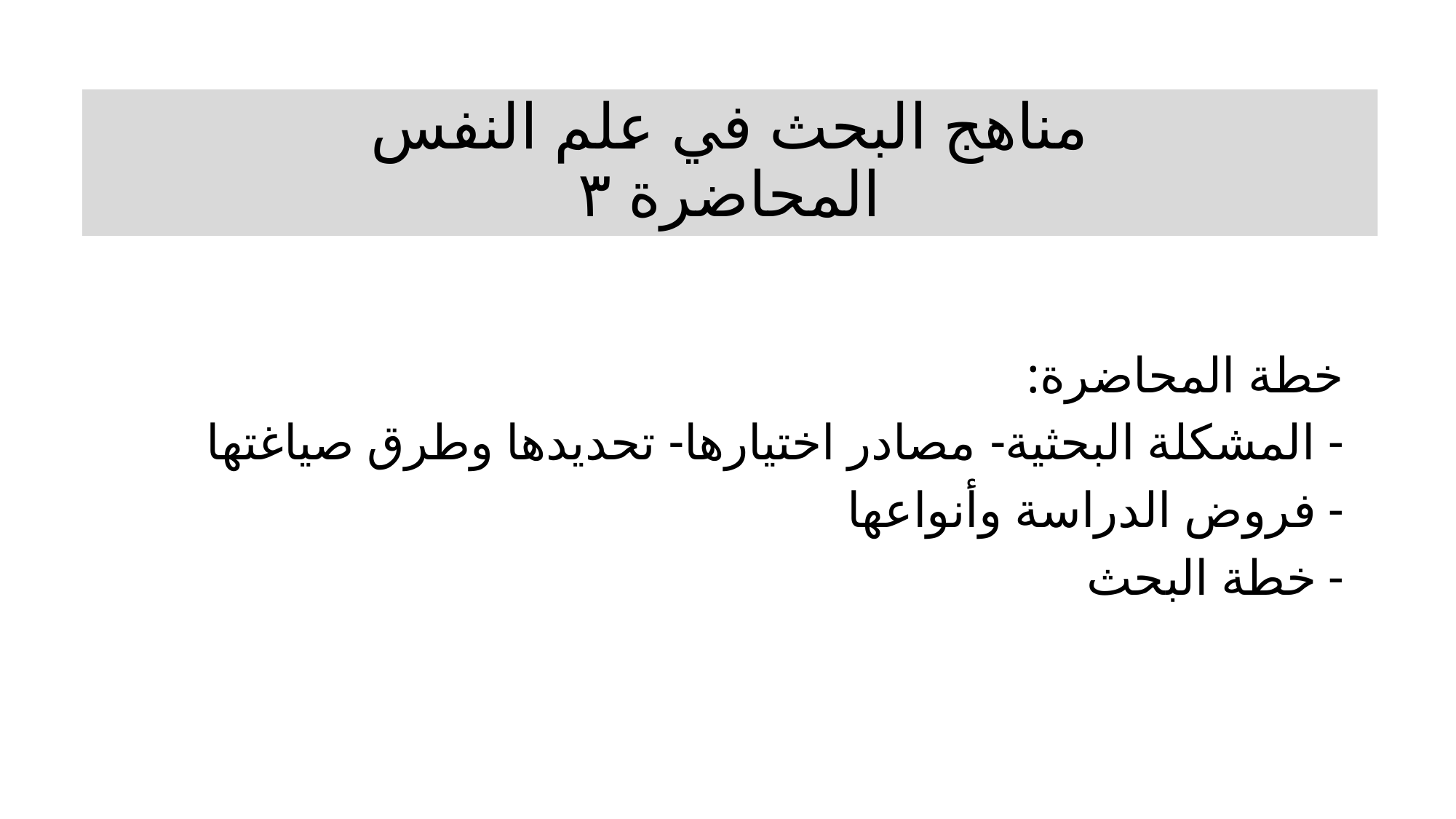

# مناهج البحث في علم النفس المحاضرة ٣

خطة المحاضرة:
المشكلة البحثية- مصادر اختيارها- تحديدها وطرق صياغتها
فروض الدراسة وأنواعها
خطة البحث